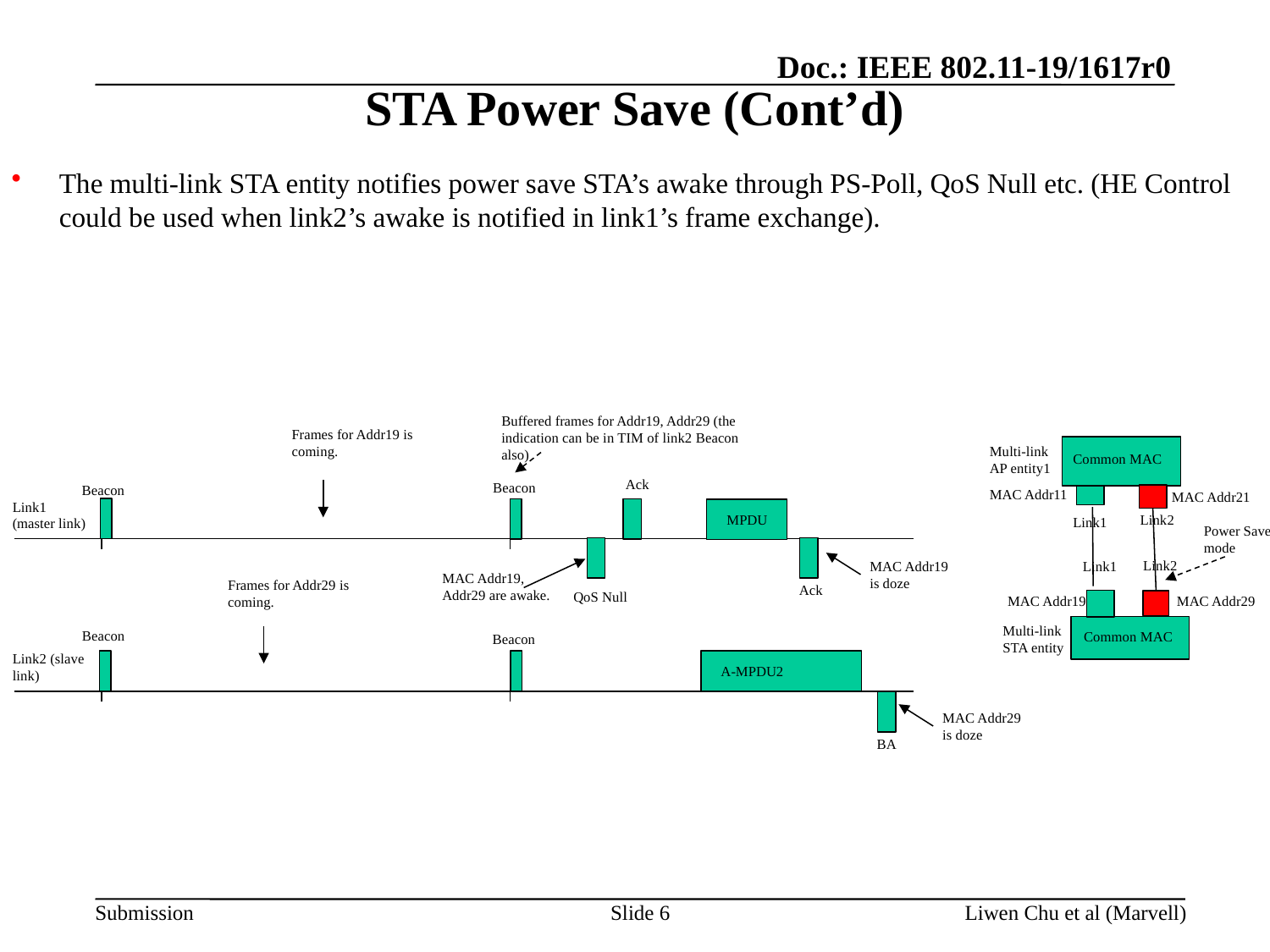

# STA Power Save (Cont’d)
The multi-link STA entity notifies power save STA’s awake through PS-Poll, QoS Null etc. (HE Control could be used when link2’s awake is notified in link1’s frame exchange).
Buffered frames for Addr19, Addr29 (the indication can be in TIM of link2 Beacon also)
Frames for Addr19 is coming.
Multi-link AP entity1

Common MAC
Ack
Beacon
Beacon
MAC Addr11
MAC Addr21

Link1 (master link)

Link2
MPDU
Link1
Power Save mode

Link2
Link1
MAC Addr19 is doze
MAC Addr19, Addr29 are awake.
Frames for Addr29 is coming.
Ack
QoS Null
MAC Addr19
MAC Addr29

Multi-link STA entity

Beacon
Common MAC
Beacon
Link2 (slave link)

A-MPDU2

MAC Addr29 is doze
BA
Slide 6
Liwen Chu et al (Marvell)